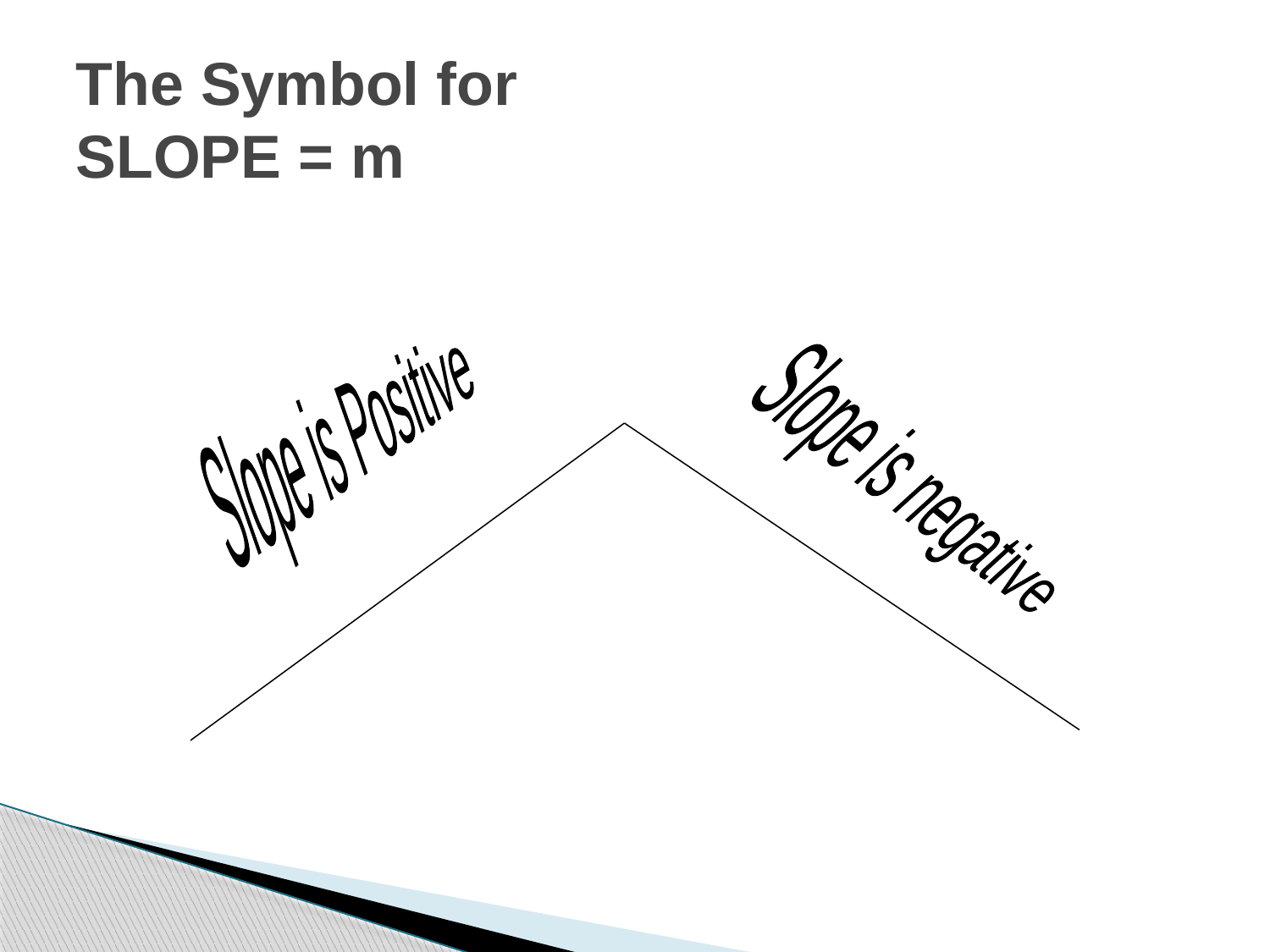

# The Symbol for SLOPE = m
Slope is Positive

Slope is negative